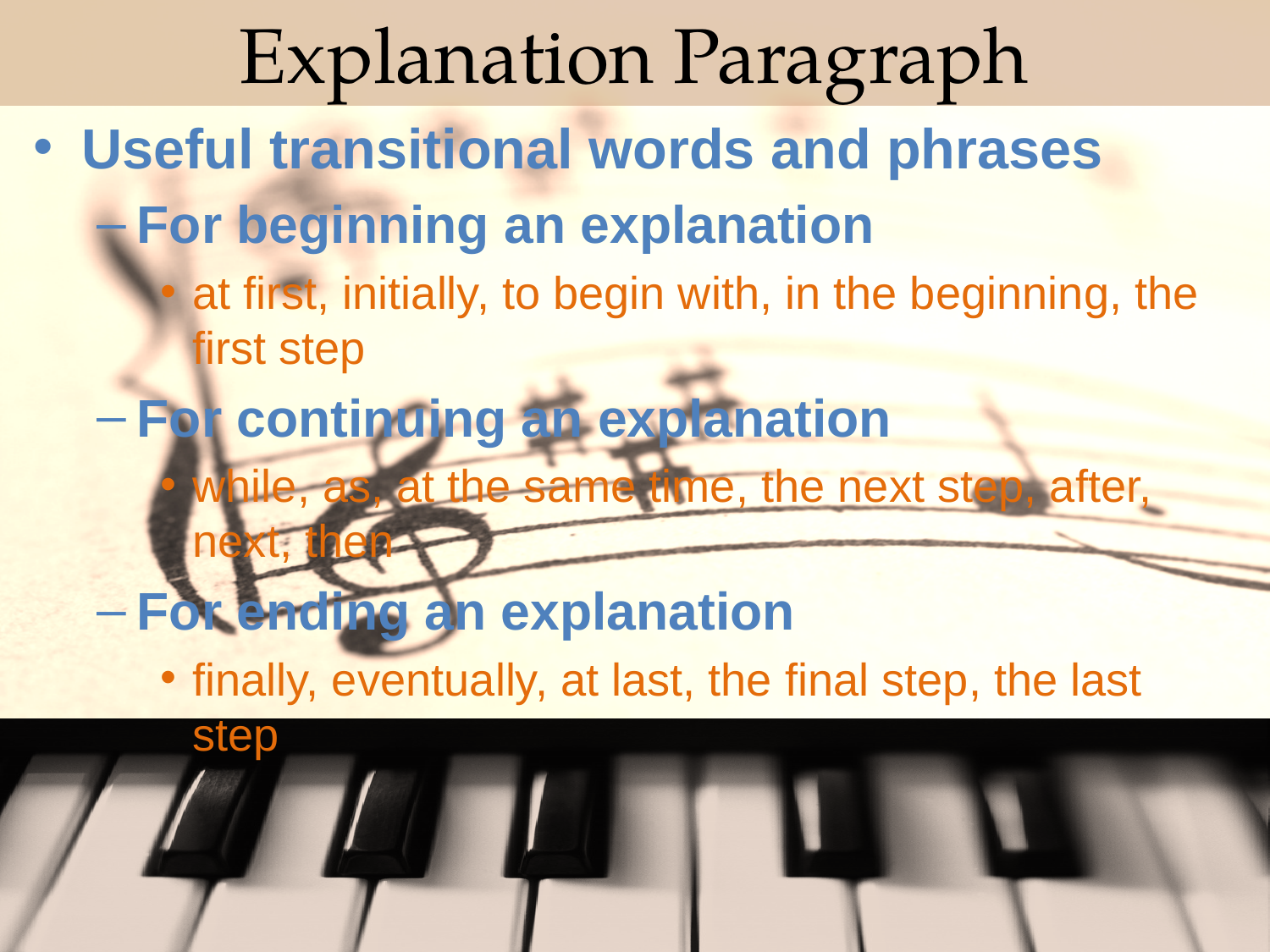

# Explanation Paragraph
Useful transitional words and phrases
For beginning an explanation
at first, initially, to begin with, in the beginning, the first step
For continuing an explanation
while, as, at the same time, the next step, after, next, then
For ending an explanation
finally, eventually, at last, the final step, the last step